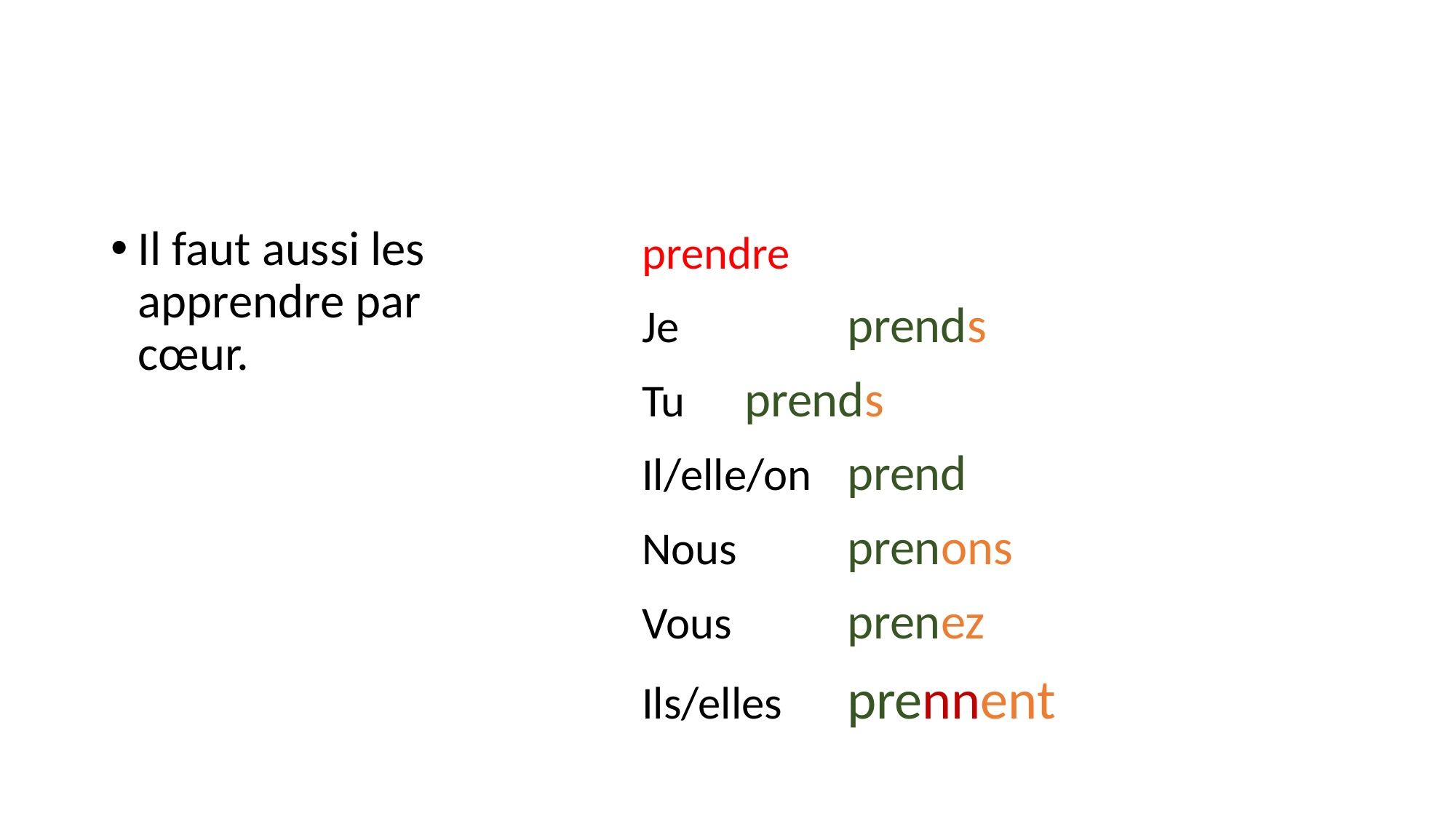

#
Il faut aussi les apprendre par cœur.
prendre
Je 	 		prends
Tu  			prends
Il/elle/on  		prend
Nous  		prenons
Vous  		prenez
Ils/elles  		prennent